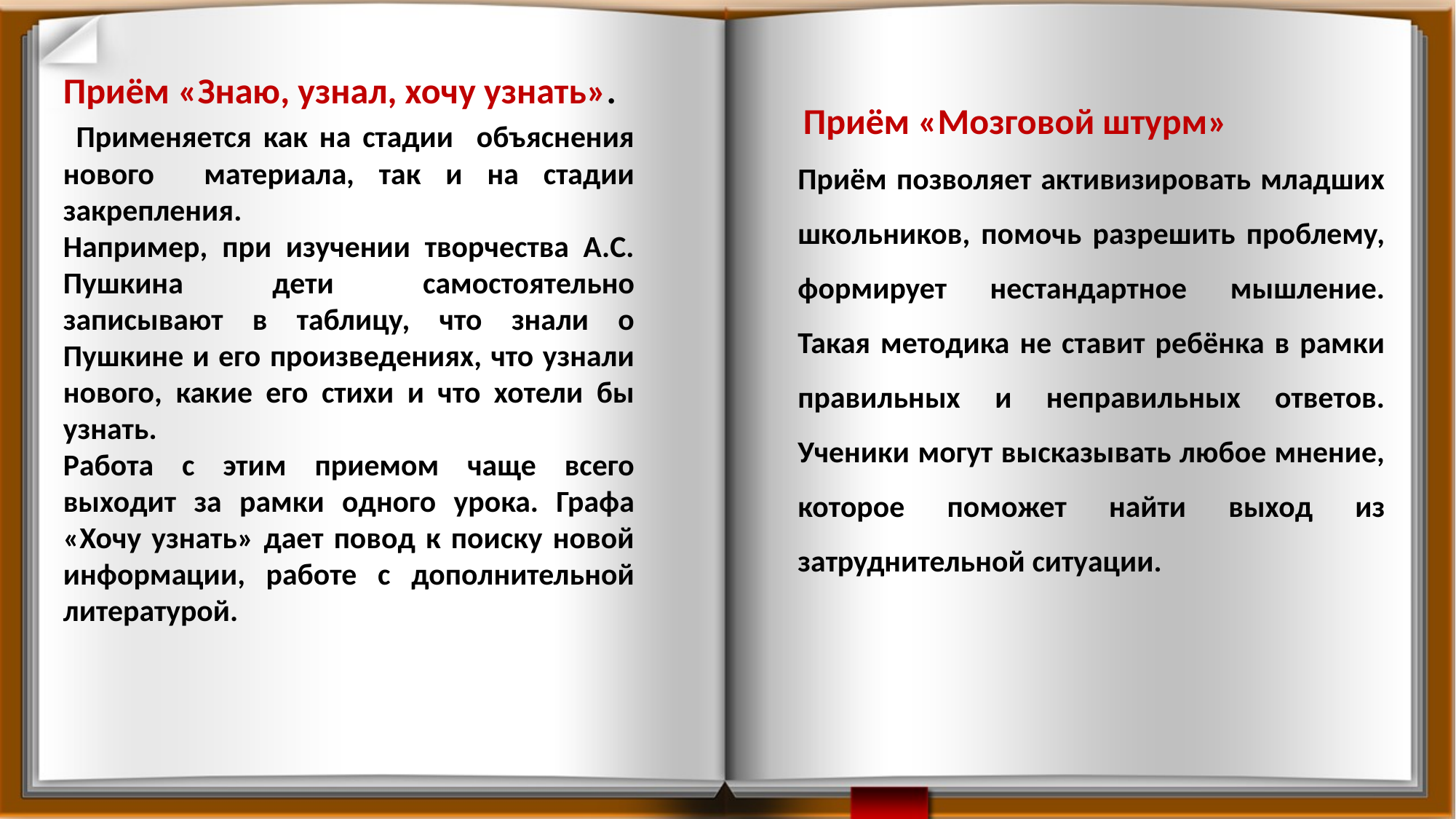

Приём «Знаю, узнал, хочу узнать».
 Применяется как на стадии  объяснения нового  материала, так и на стадии закрепления.
Например, при изучении творчества А.С. Пушкина дети самостоятельно записывают в таблицу, что знали о Пушкине и его произведениях, что узнали нового, какие его стихи и что хотели бы узнать.
Работа с этим приемом чаще всего выходит за рамки одного урока. Графа «Хочу узнать» дает повод к поиску новой информации, работе с дополнительной литературой.
 Приём «Мозговой штурм»
Приём позволяет активизировать младших школьников, помочь разрешить проблему, формирует нестандартное мышление. Такая методика не ставит ребёнка в рамки правильных и неправильных ответов. Ученики могут высказывать любое мнение, которое поможет найти выход из затруднительной ситуации.